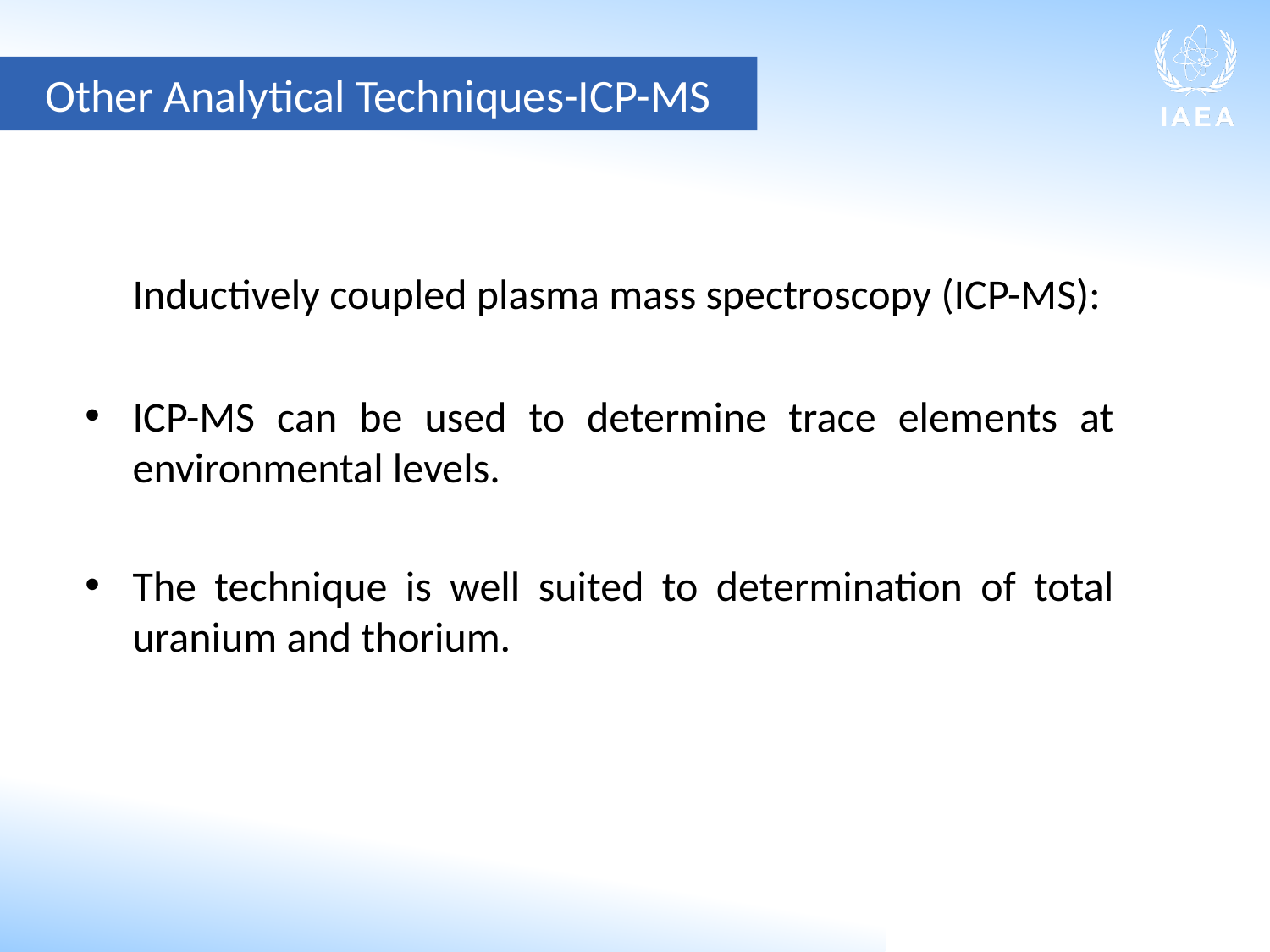

Other Analytical Techniques-ICP-MS
	Inductively coupled plasma mass spectroscopy (ICP-MS):

ICP-MS can be used to determine trace elements at environmental levels.

The technique is well suited to determination of total uranium and thorium.